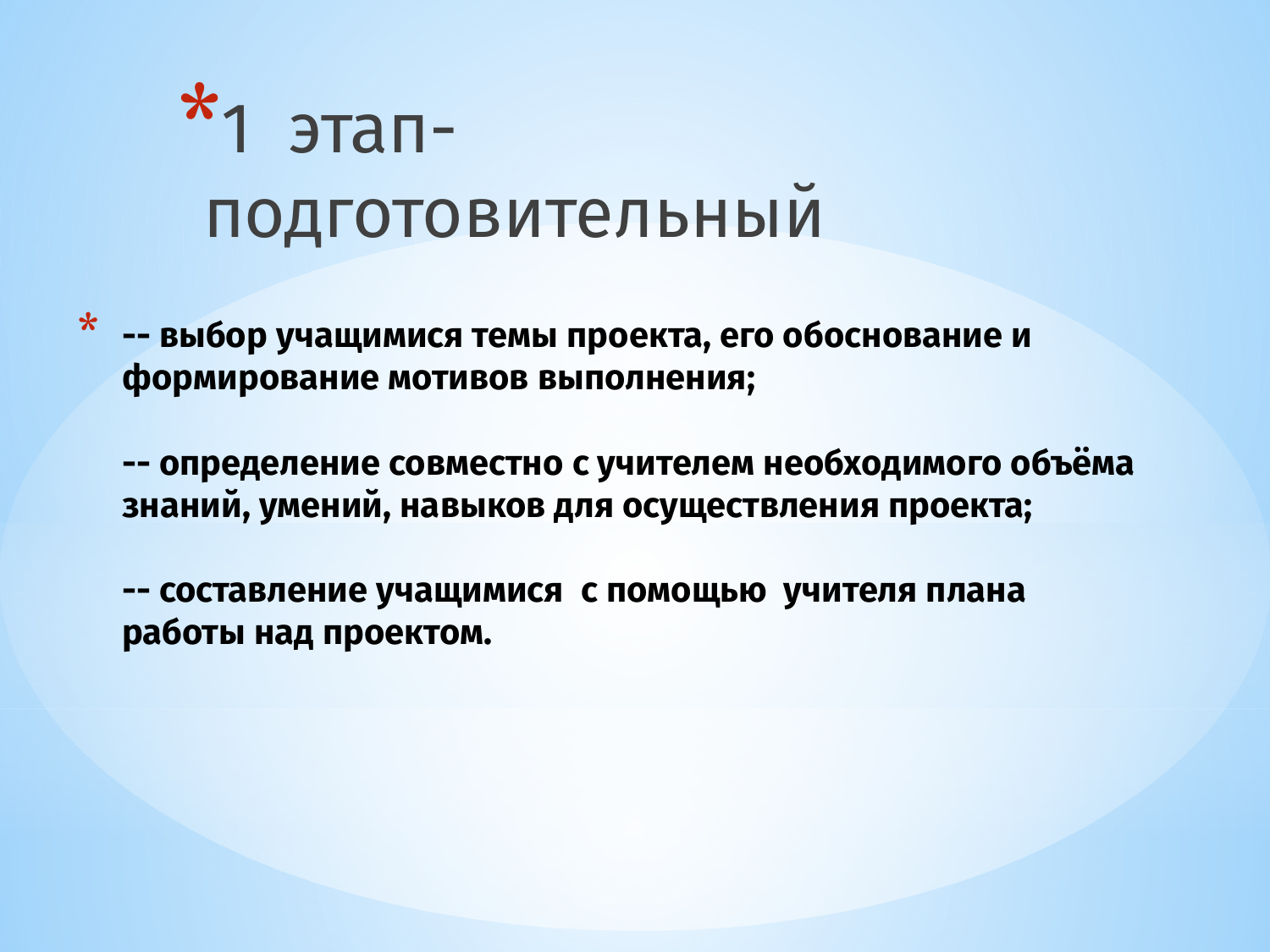

1  этап- подготовительный
# -- выбор учащимися темы проекта, его обоснование и формирование мотивов выполнения; -- определение совместно с учителем необходимого объёма знаний, умений, навыков для осуществления проекта; -- составление учащимися  с помощью  учителя плана работы над проектом.